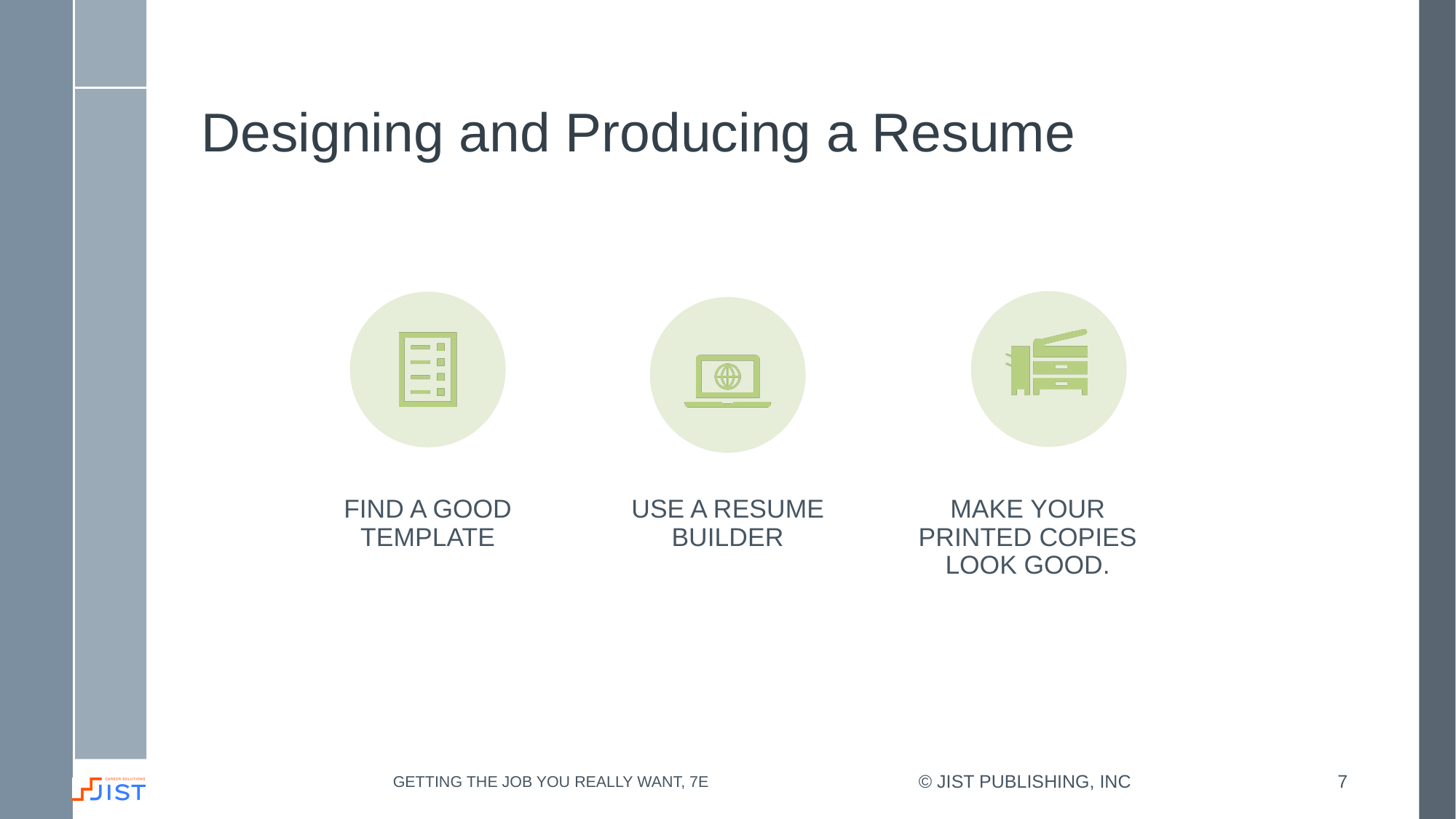

# Designing and Producing a Resume
Find a good template
Use a resume builder
Make your printed copies look good.
Getting the job you really want, 7e
© JIST Publishing, Inc
7